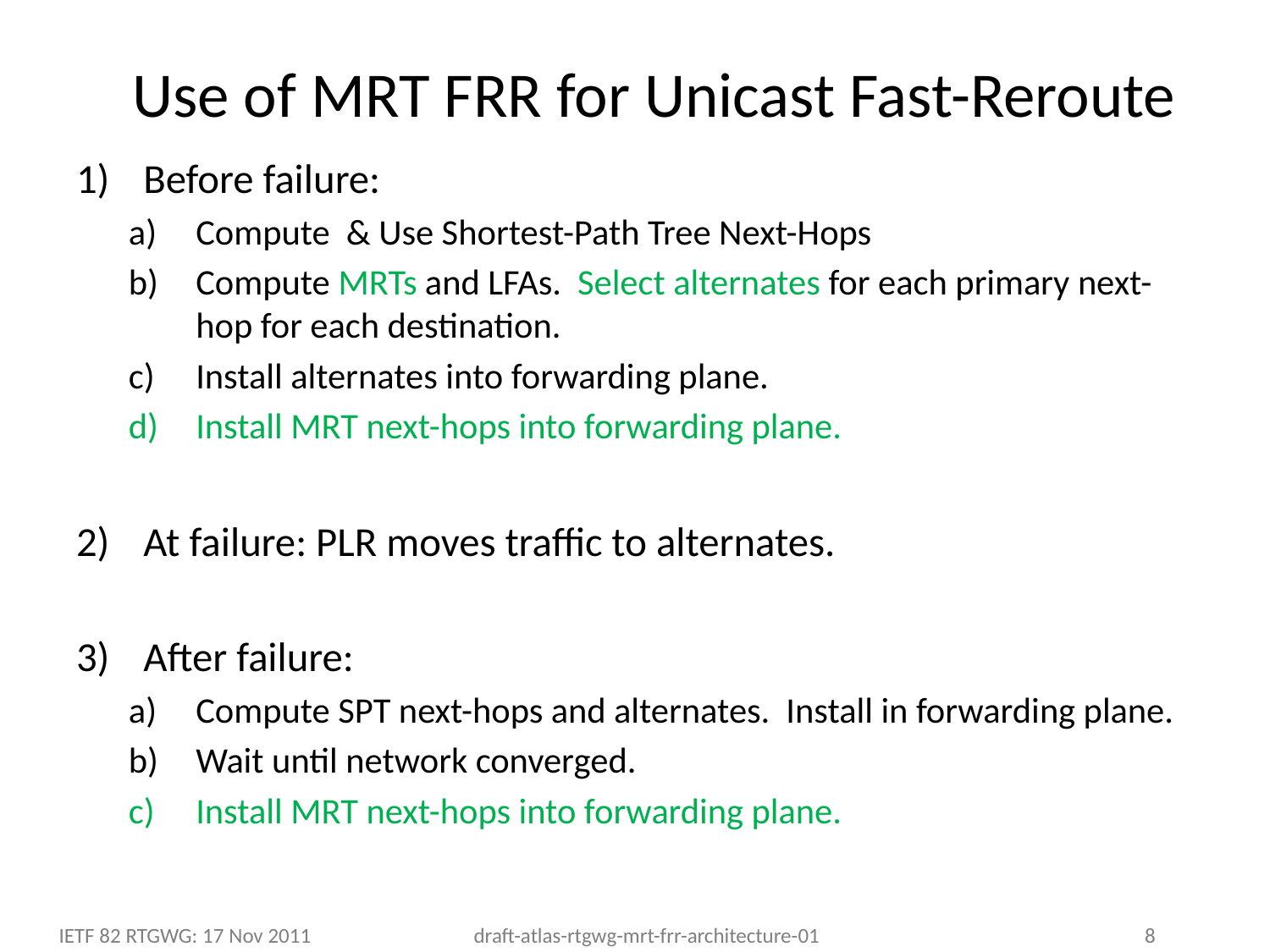

# Use of MRT FRR for Unicast Fast-Reroute
Before failure:
Compute  & Use Shortest-Path Tree Next-Hops
Compute MRTs and LFAs.  Select alternates for each primary next-hop for each destination.
Install alternates into forwarding plane.
Install MRT next-hops into forwarding plane.

At failure: PLR moves traffic to alternates.

After failure:
Compute SPT next-hops and alternates.  Install in forwarding plane.
Wait until network converged.
Install MRT next-hops into forwarding plane.